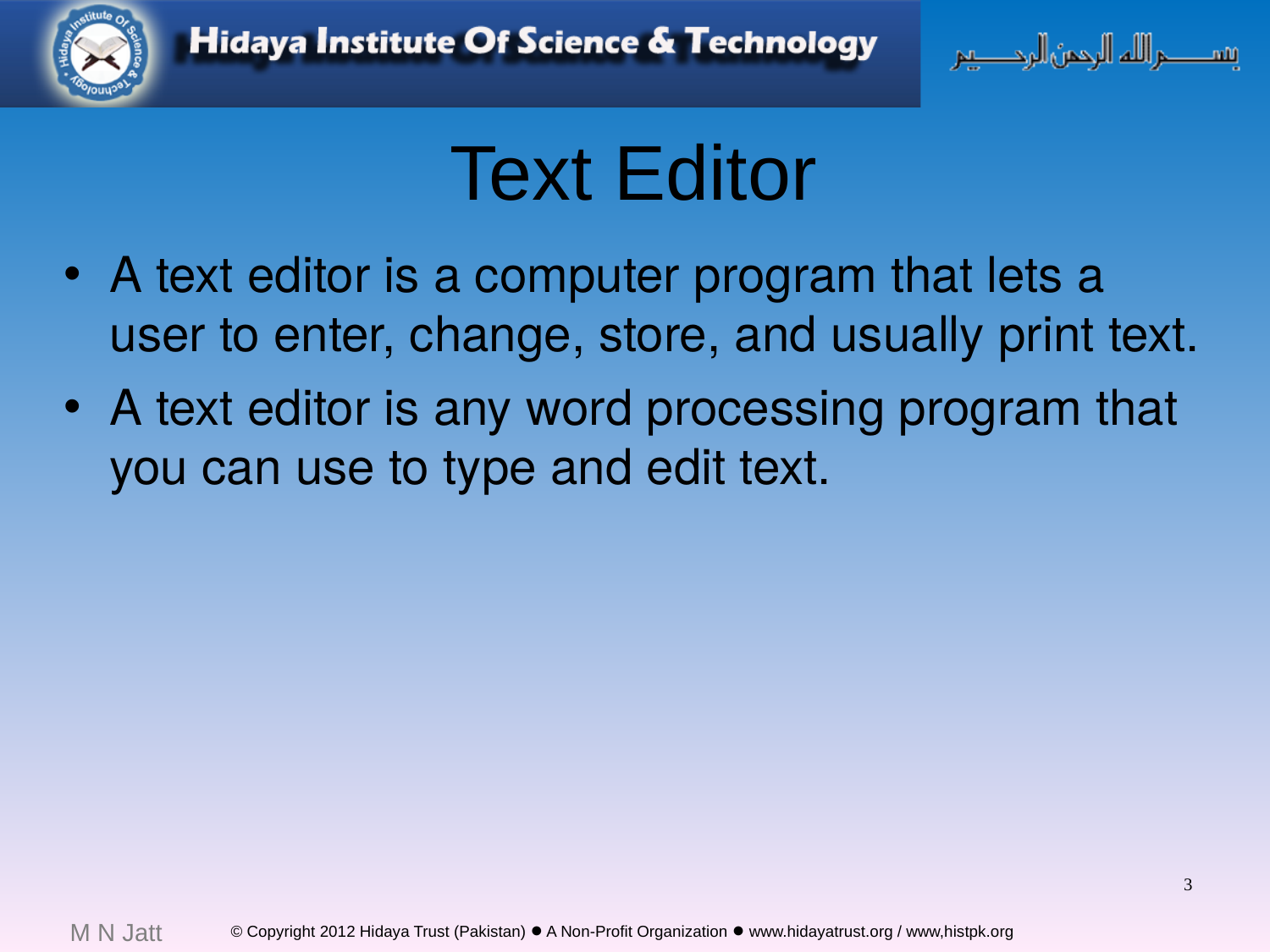

# Text Editor
A text editor is a computer program that lets a user to enter, change, store, and usually print text.
A text editor is any word processing program that you can use to type and edit text.

3